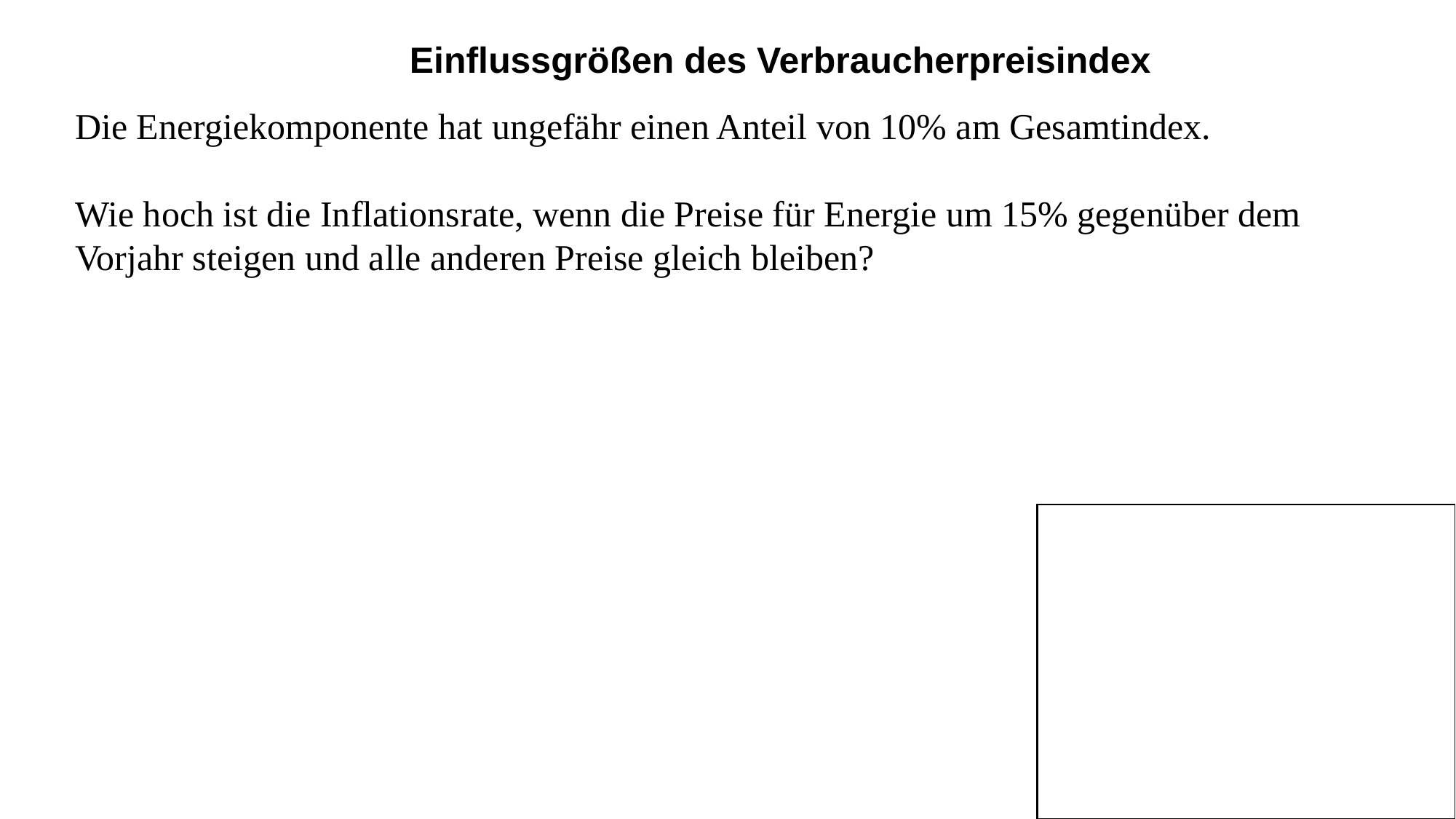

Einflussgrößen des Verbraucherpreisindex
Die Energiekomponente hat ungefähr einen Anteil von 10% am Gesamtindex.

Wie hoch ist die Inflationsrate, wenn die Preise für Energie um 15% gegenüber dem Vorjahr steigen und alle anderen Preise gleich bleiben?